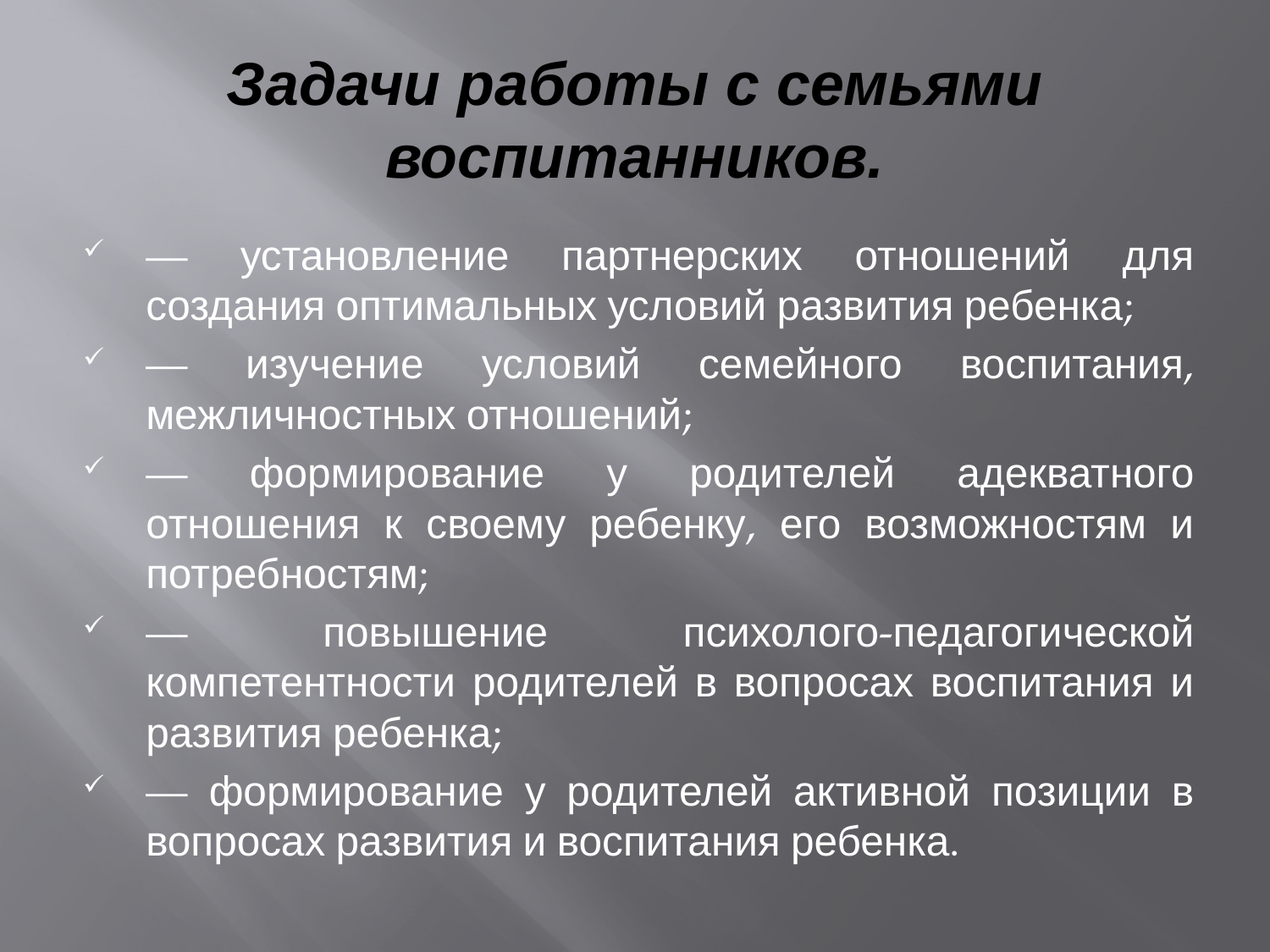

# Задачи работы с семьями воспитанников.
— установление партнерских отношений для создания оптимальных условий раз­вития ребенка;
— изучение условий семейно­го воспитания, межлично­стных отношений;
— формирование у родителей адекватного отношения к своему ребенку, его возмож­ностям и потребностям;
— повышение психолого-педа­гогической компетентности родителей в вопросах воспи­тания и развития ребенка;
— формирование у родителей активной позиции в вопро­сах развития и воспитания ребенка.